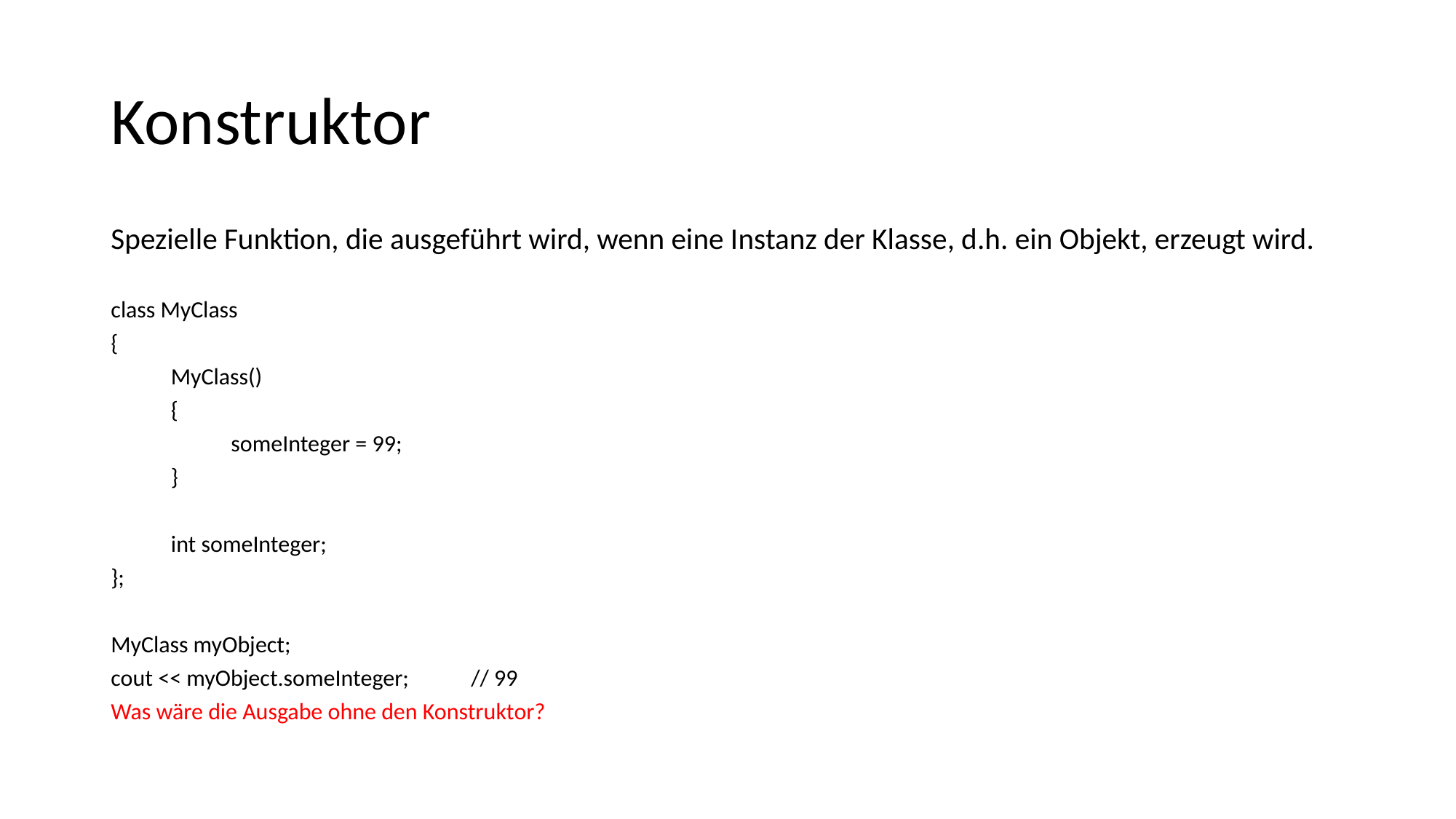

# Konstruktor
Spezielle Funktion, die ausgeführt wird, wenn eine Instanz der Klasse, d.h. ein Objekt, erzeugt wird.

class MyClass
{
	MyClass()
	{
		someInteger = 99;
	}

	int someInteger;
};

MyClass myObject;
cout << myObject.someInteger;		// 99
Was wäre die Ausgabe ohne den Konstruktor?